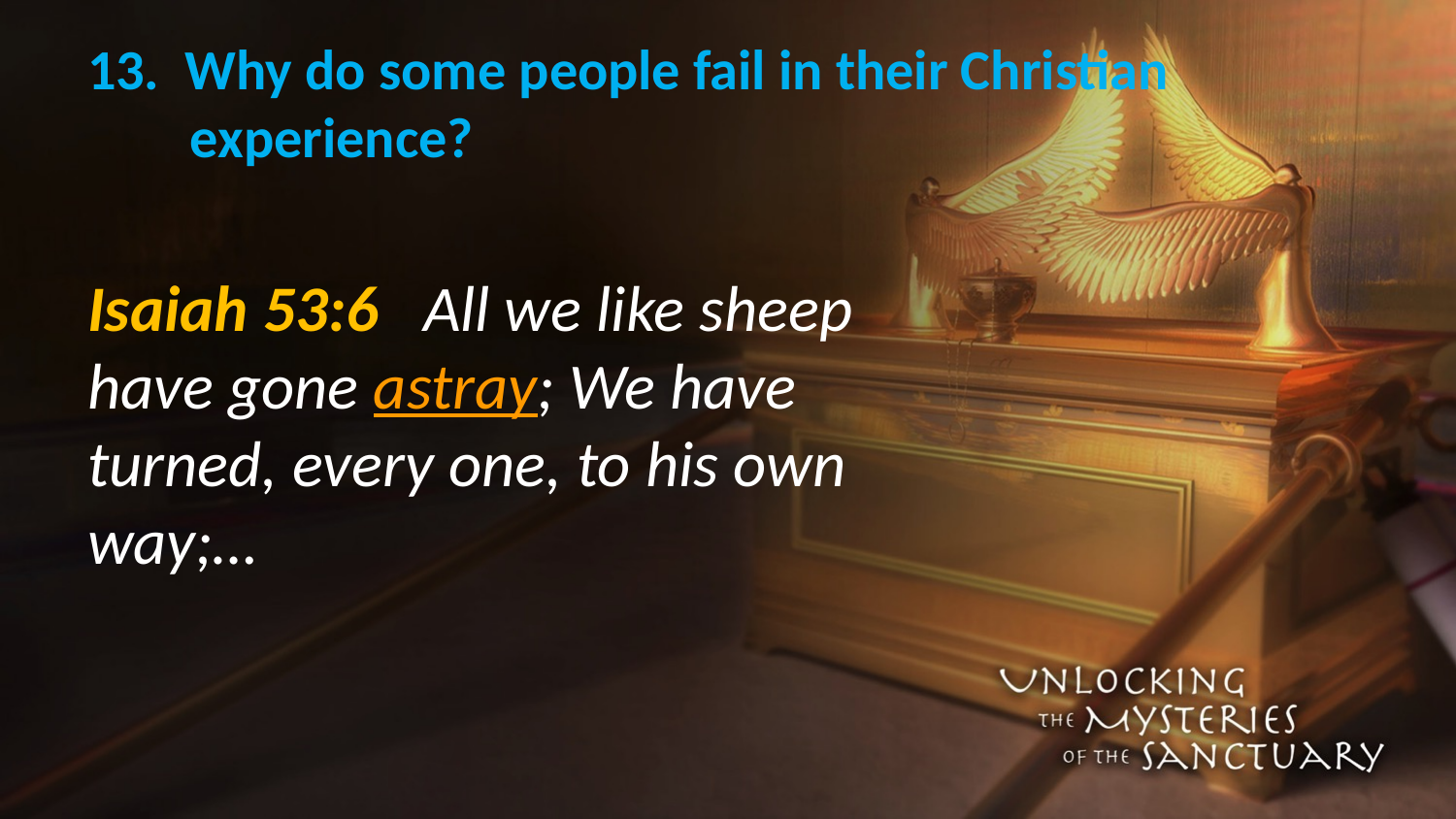

# 13.  Why do some people fail in their Christian experience?

Isaiah 53:6   All we like sheep have gone astray; We have turned, every one, to his own way;…